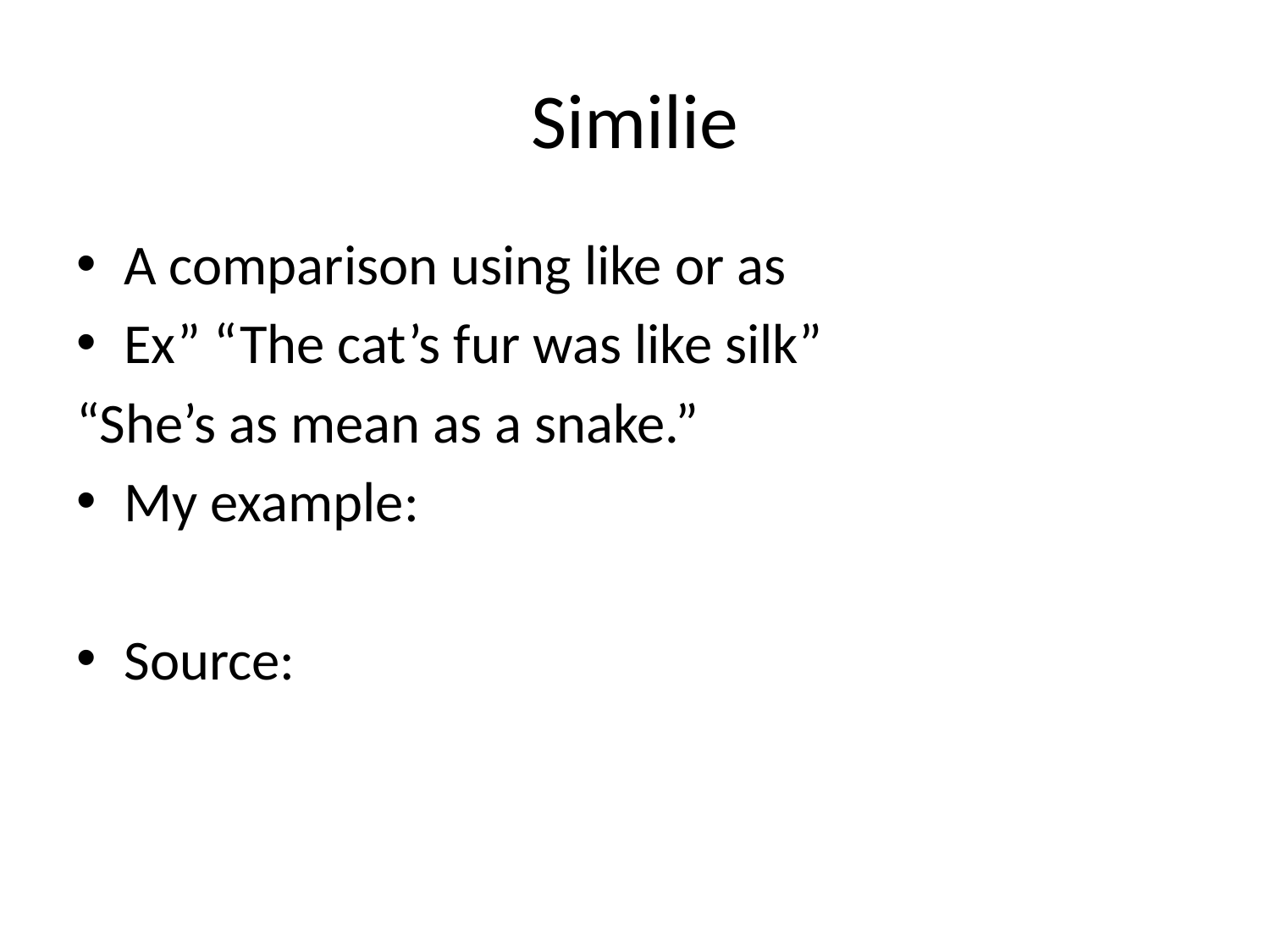

# Similie
A comparison using like or as
Ex” “The cat’s fur was like silk”
“She’s as mean as a snake.”
My example:

Source: